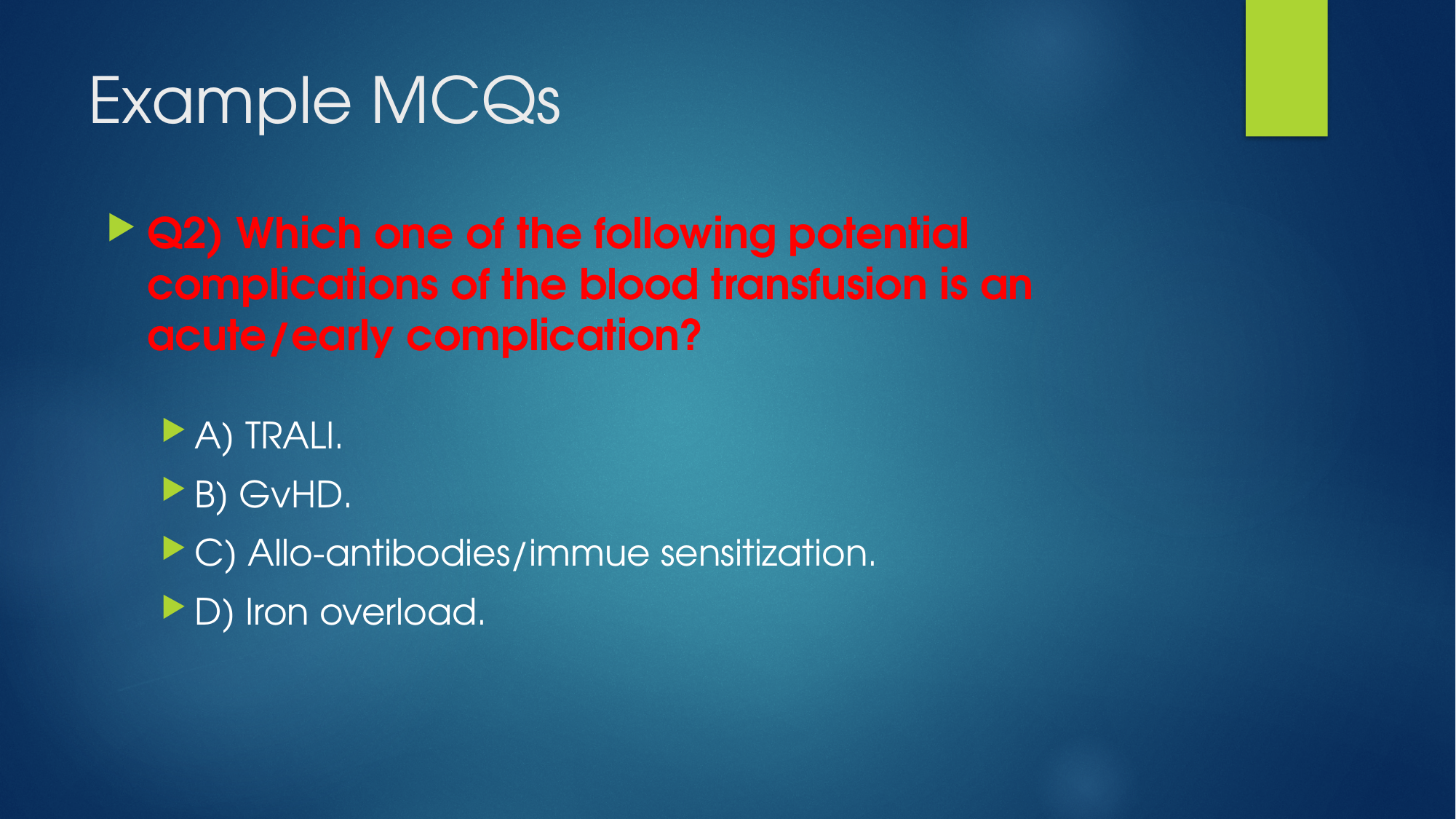

# Example MCQs
Q2) Which one of the following potential complications of the blood transfusion is an acute/early complication?

A) TRALI.
B) GvHD.
C) Allo-antibodies/immue sensitization.
D) Iron overload.